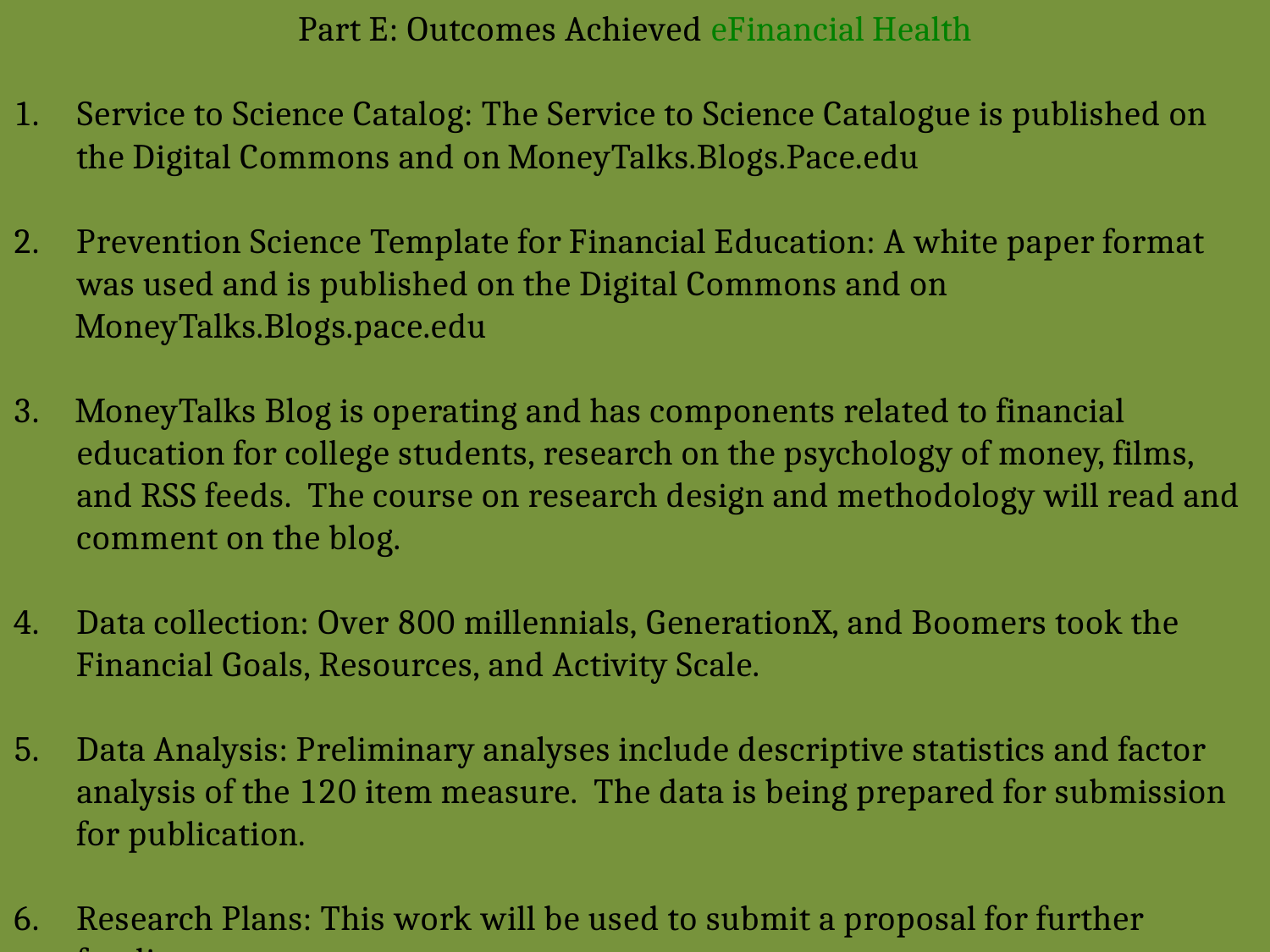

Part E: Outcomes Achieved eFinancial Health

Service to Science Catalog: The Service to Science Catalogue is published on the Digital Commons and on MoneyTalks.Blogs.Pace.edu

Prevention Science Template for Financial Education: A white paper format was used and is published on the Digital Commons and on MoneyTalks.Blogs.pace.edu

MoneyTalks Blog is operating and has components related to financial education for college students, research on the psychology of money, films, and RSS feeds.  The course on research design and methodology will read and comment on the blog.

Data collection: Over 800 millennials, GenerationX, and Boomers took the Financial Goals, Resources, and Activity Scale.

Data Analysis: Preliminary analyses include descriptive statistics and factor analysis of the 120 item measure.  The data is being prepared for submission for publication.

Research Plans: This work will be used to submit a proposal for further funding.